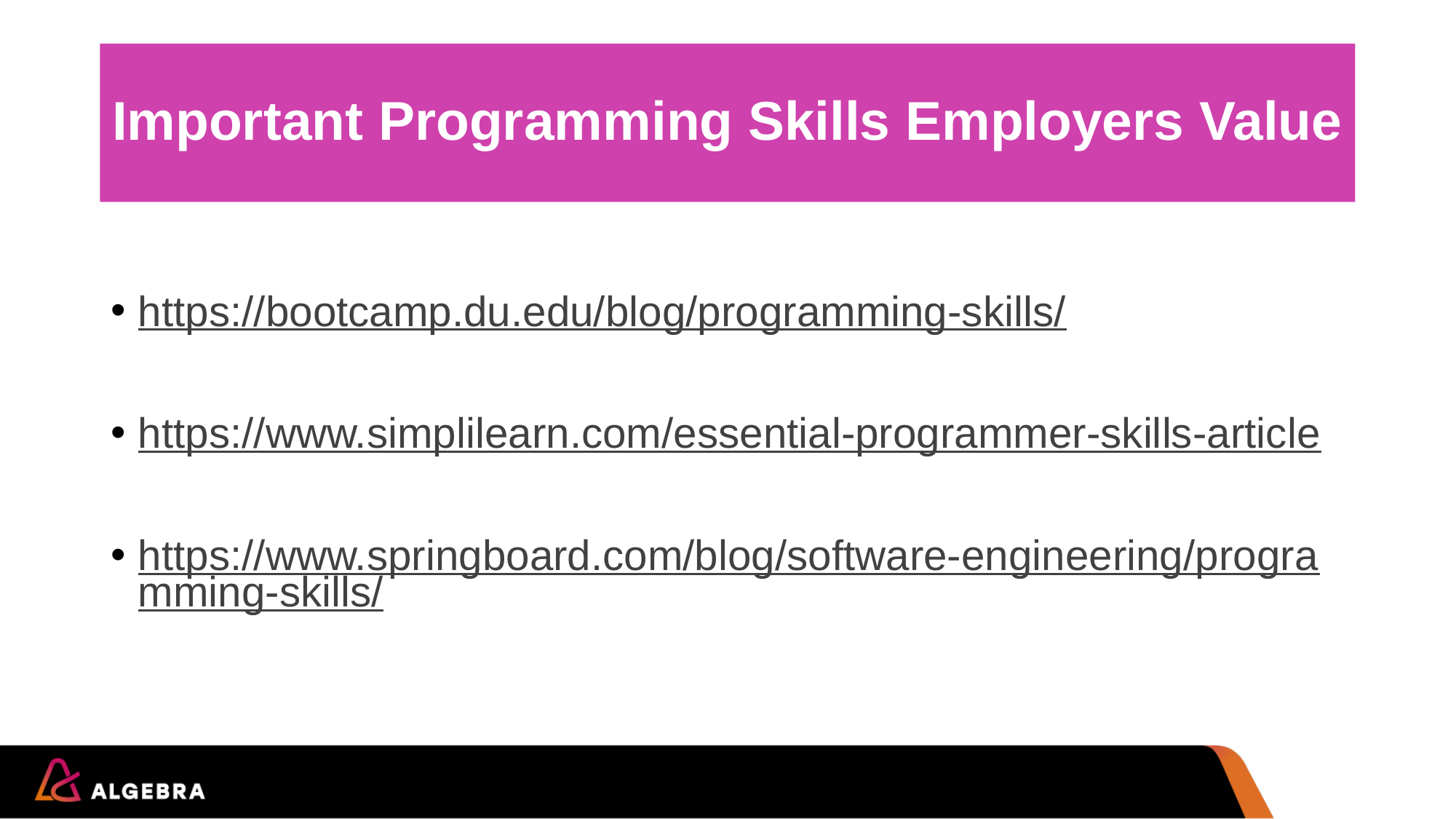

# Important Programming Skills Employers Value

https://bootcamp.du.edu/blog/programming-skills/

https://www.simplilearn.com/essential-programmer-skills-article

https://www.springboard.com/blog/software-engineering/programming-skills/